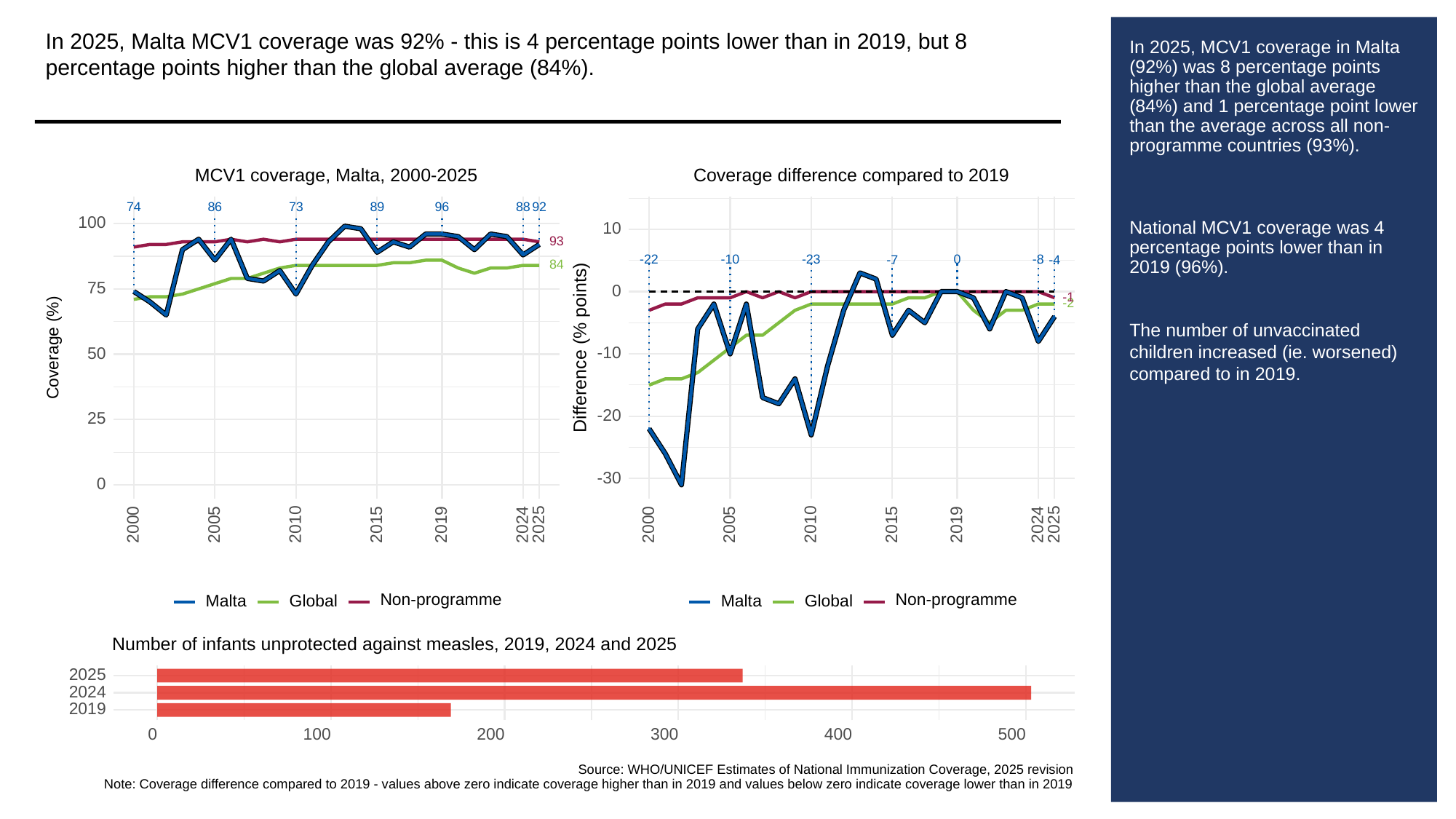

In 2025, Malta MCV1 coverage was 92% - this is 4 percentage points lower than in 2019, but 8 percentage points higher than the global average (84%).
# In 2025, MCV1 coverage in Malta (92%) was 8 percentage points higher than the global average (84%) and 1 percentage point lower than the average across all non-programme countries (93%).

National MCV1 coverage was 4 percentage points lower than in 2019 (96%).

The number of unvaccinated children increased (ie. worsened) compared to in 2019.

MCV1 coverage, Malta, 2000-2025
Coverage difference compared to 2019

73
86
89
96
88
92
74
100

10

93

-23
-10
0
-8
-22
-4
-7

84

75
0

-1
-2

Difference (% points)
Coverage (%)
-10
50

-20
25

-30

0

2000
2005
2010
2015
2019
2024
2025
2000
2005
2010
2015
2019
2024
2025
Non-programme
Non-programme
Global
Global
Malta
Malta

Number of infants unprotected against measles, 2019, 2024 and 2025

2025

2024

2019

300
0
100
200
400
500
Source: WHO/UNICEF Estimates of National Immunization Coverage, 2025 revision
Note: Coverage difference compared to 2019 - values above zero indicate coverage higher than in 2019 and values below zero indicate coverage lower than in 2019